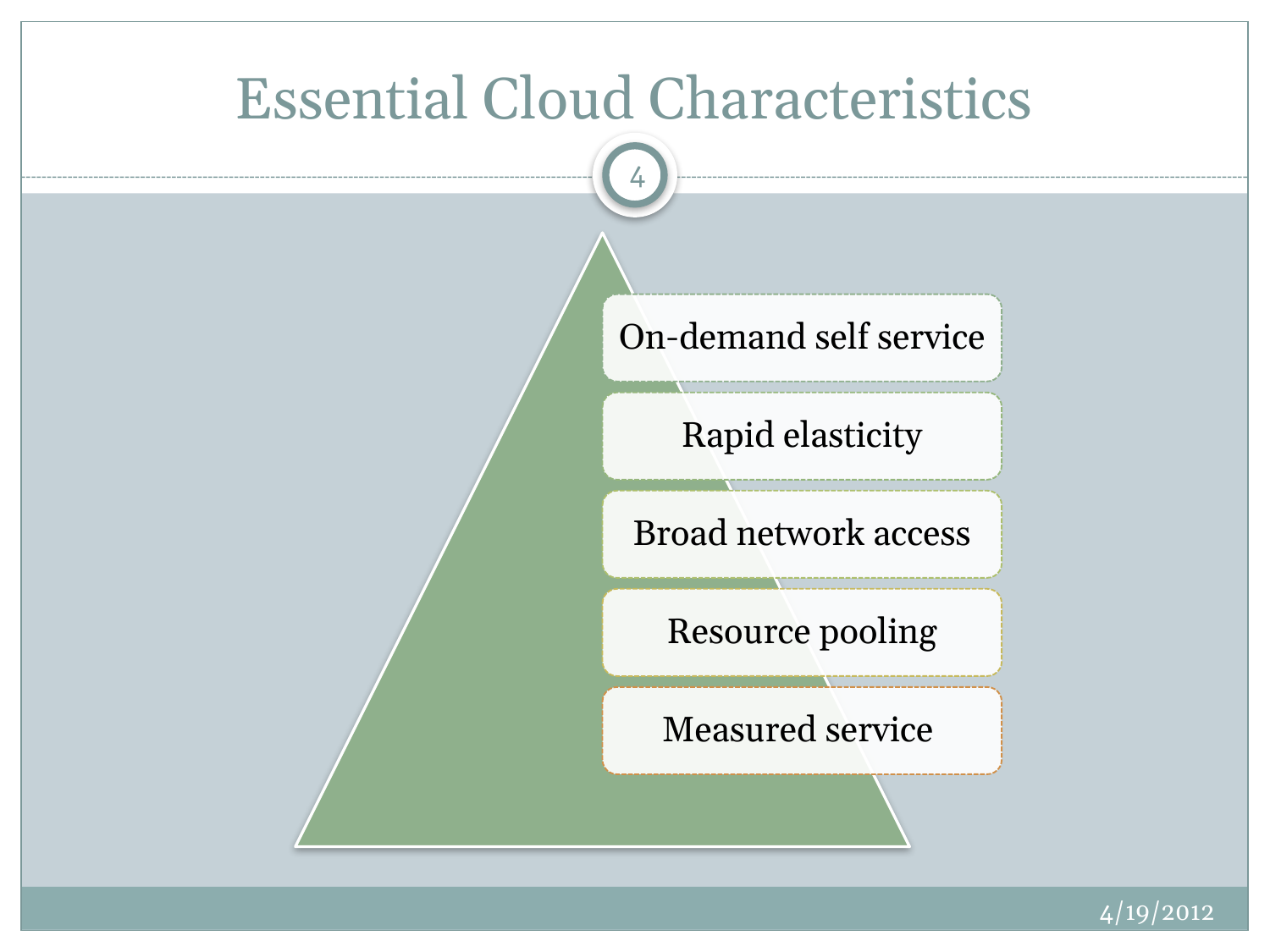

# Essential Cloud Characteristics
4
On-demand self service
Rapid elasticity
Broad network access
Resource pooling
Measured service
4/19/2012